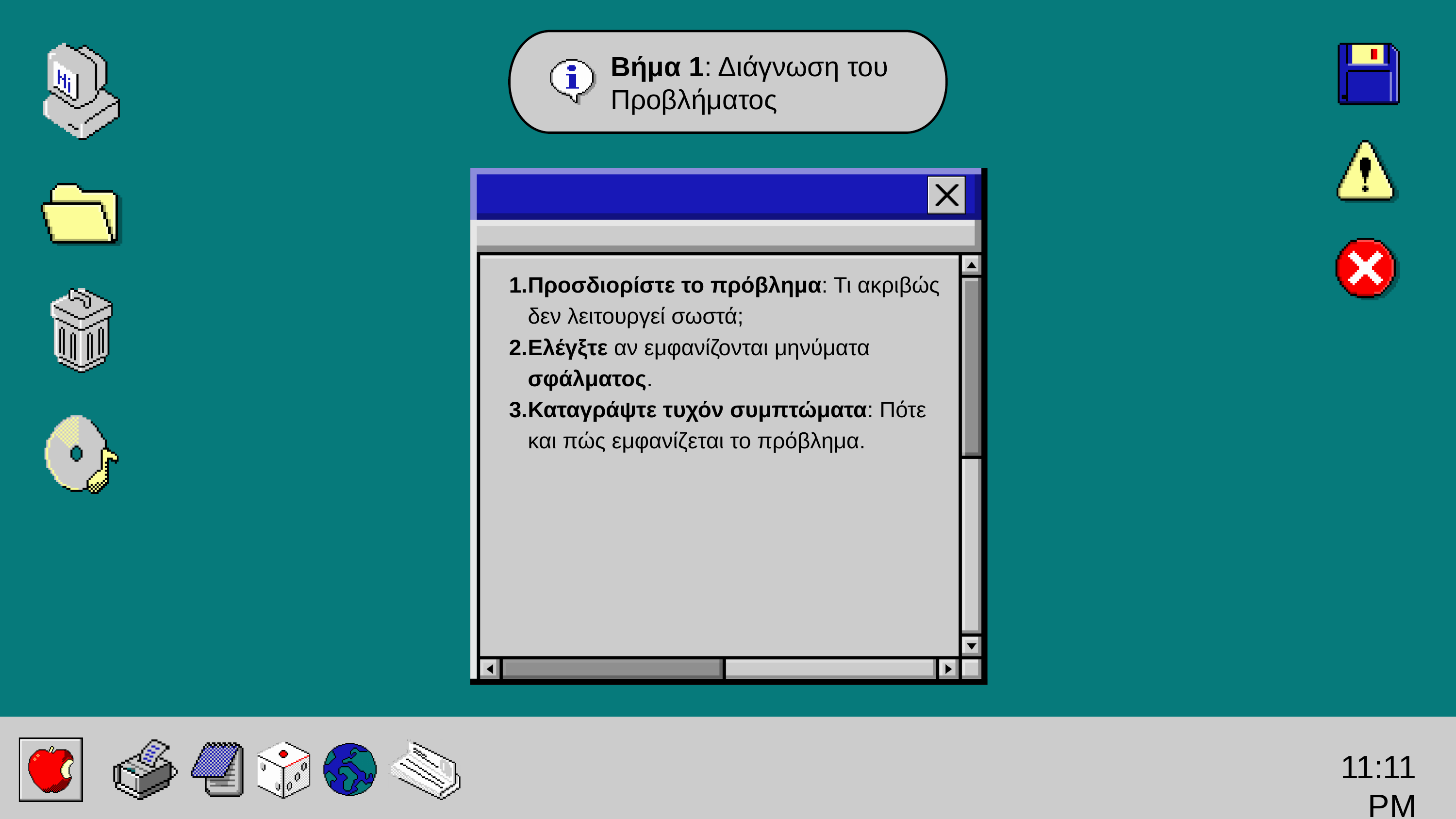

Βήμα 1: Διάγνωση του Προβλήματος

Προσδιορίστε το πρόβλημα: Τι ακριβώς δεν λειτουργεί σωστά;
Ελέγξτε αν εμφανίζονται μηνύματα σφάλματος.
Καταγράψτε τυχόν συμπτώματα: Πότε και πώς εμφανίζεται το πρόβλημα.

11:11PM